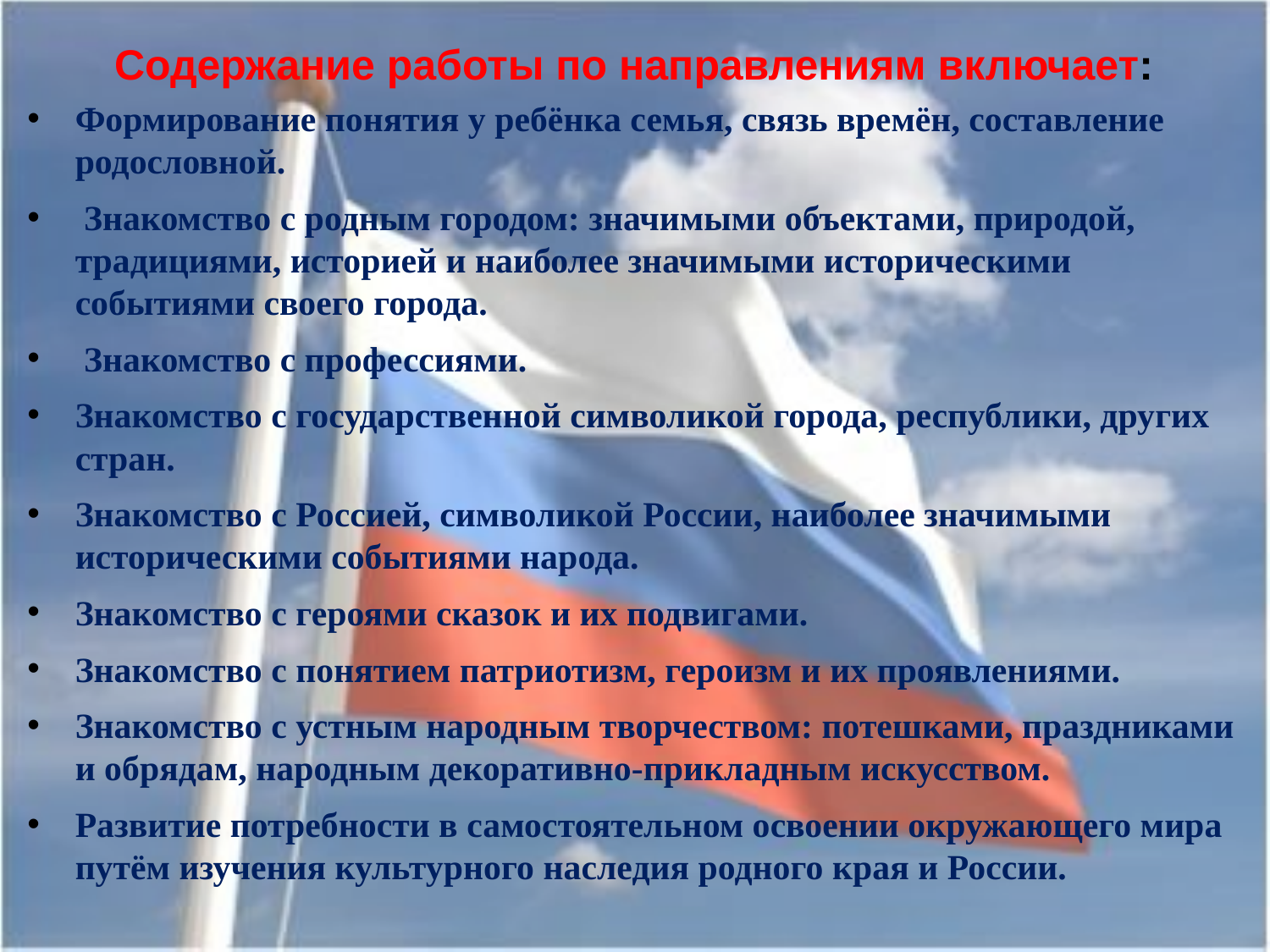

Содержание работы по направлениям включает:

Формирование понятия у ребёнка семья, связь времён, составление родословной.
 Знакомство с родным городом: значимыми объектами, природой, традициями, историей и наиболее значимыми историческими событиями своего города.
 Знакомство с профессиями.
Знакомство с государственной символикой города, республики, других стран.
Знакомство с Россией, символикой России, наиболее значимыми историческими событиями народа.
Знакомство с героями сказок и их подвигами.
Знакомство с понятием патриотизм, героизм и их проявлениями.
Знакомство с устным народным творчеством: потешками, праздниками и обрядам, народным декоративно-прикладным искусством.
Развитие потребности в самостоятельном освоении окружающего мира путём изучения культурного наследия родного края и России.